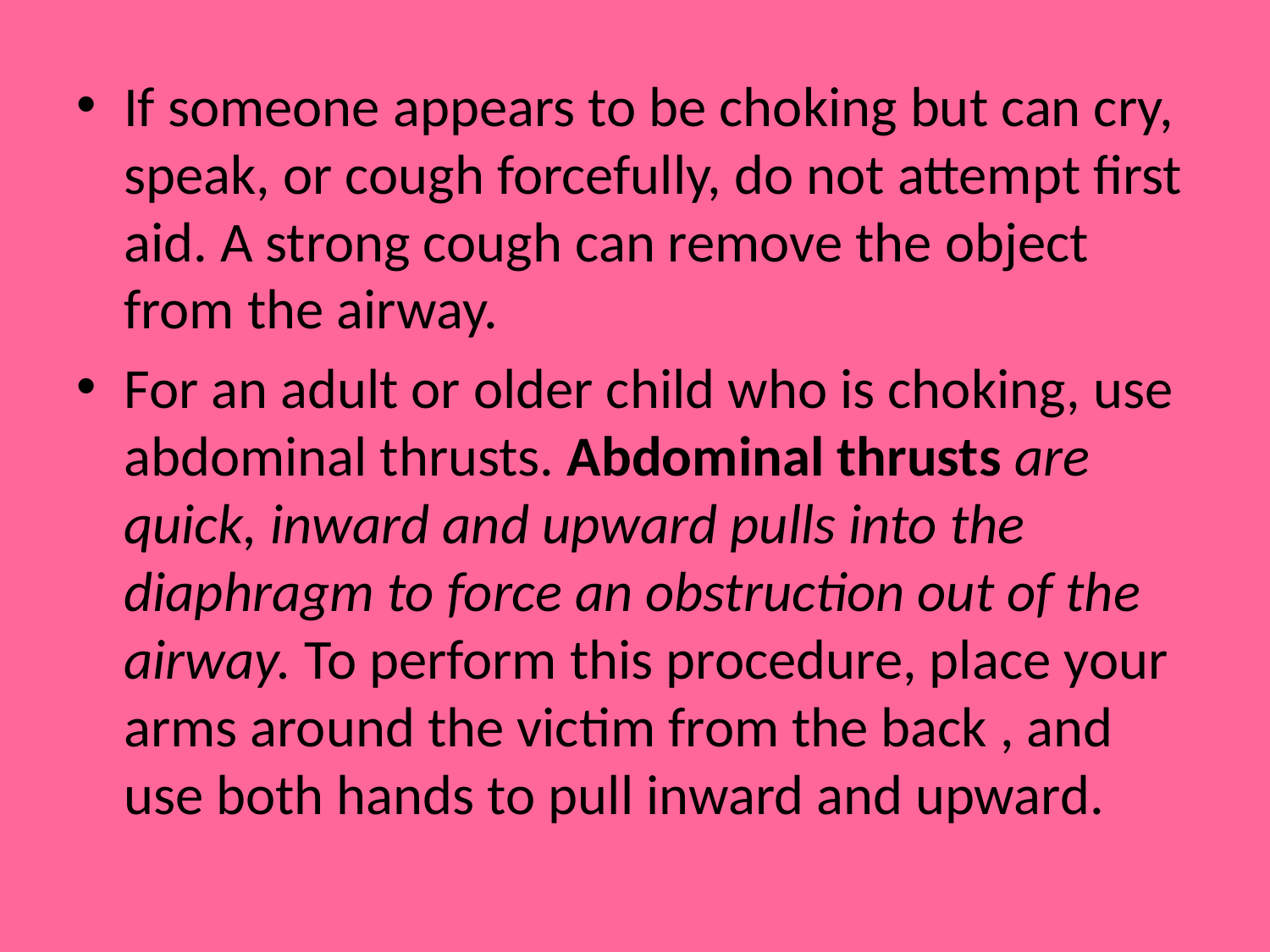

#
If someone appears to be choking but can cry, speak, or cough forcefully, do not attempt first aid. A strong cough can remove the object from the airway.
For an adult or older child who is choking, use abdominal thrusts. Abdominal thrusts are quick, inward and upward pulls into the diaphragm to force an obstruction out of the airway. To perform this procedure, place your arms around the victim from the back , and use both hands to pull inward and upward.